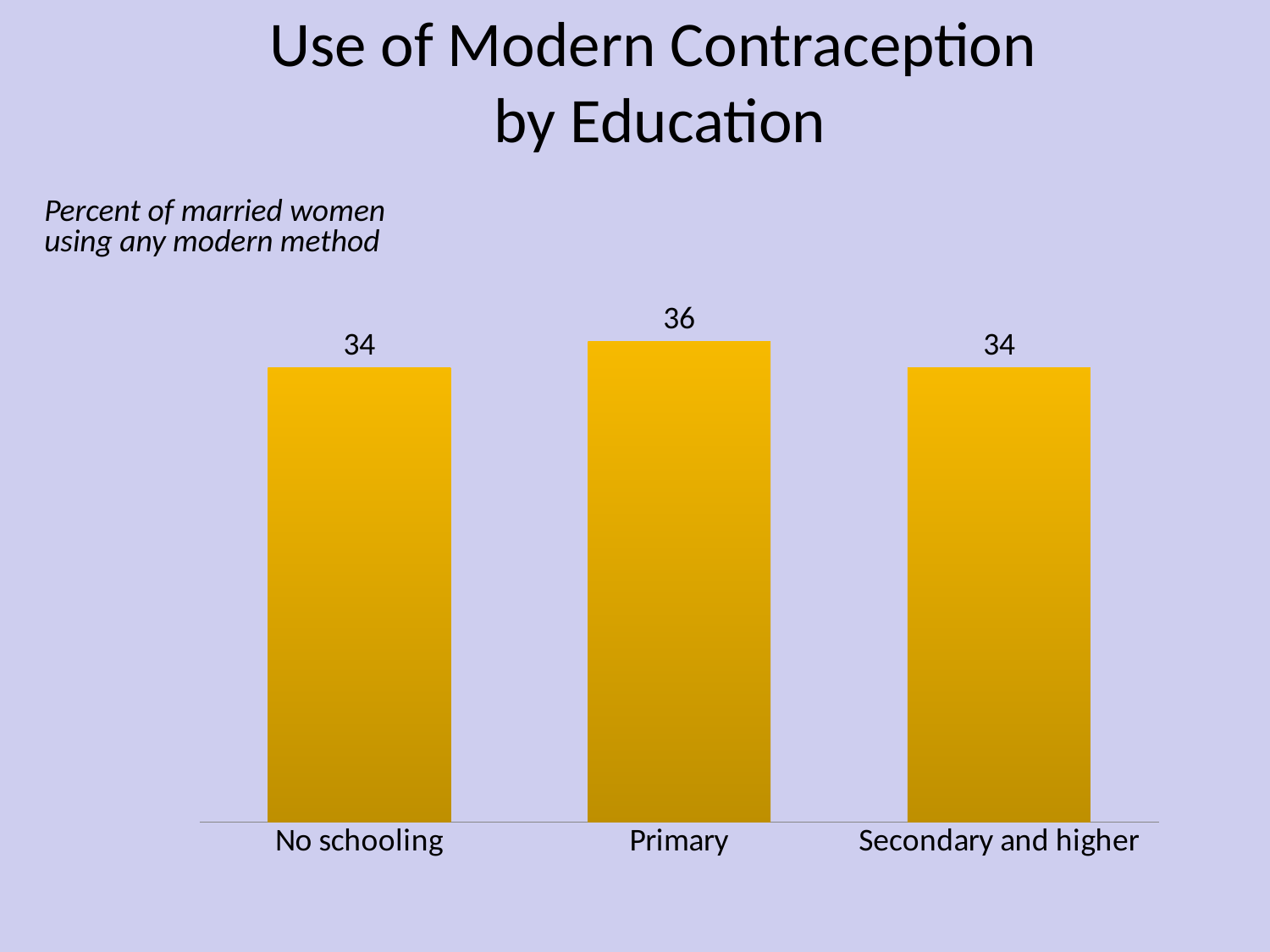

# Use of Modern Contraception by Education
Percent of married women using any modern method

### Chart

| Category |  |
|---|---|
| No schooling | 34.0 |
| Primary | 36.0 |
| Secondary and higher | 34.0 |